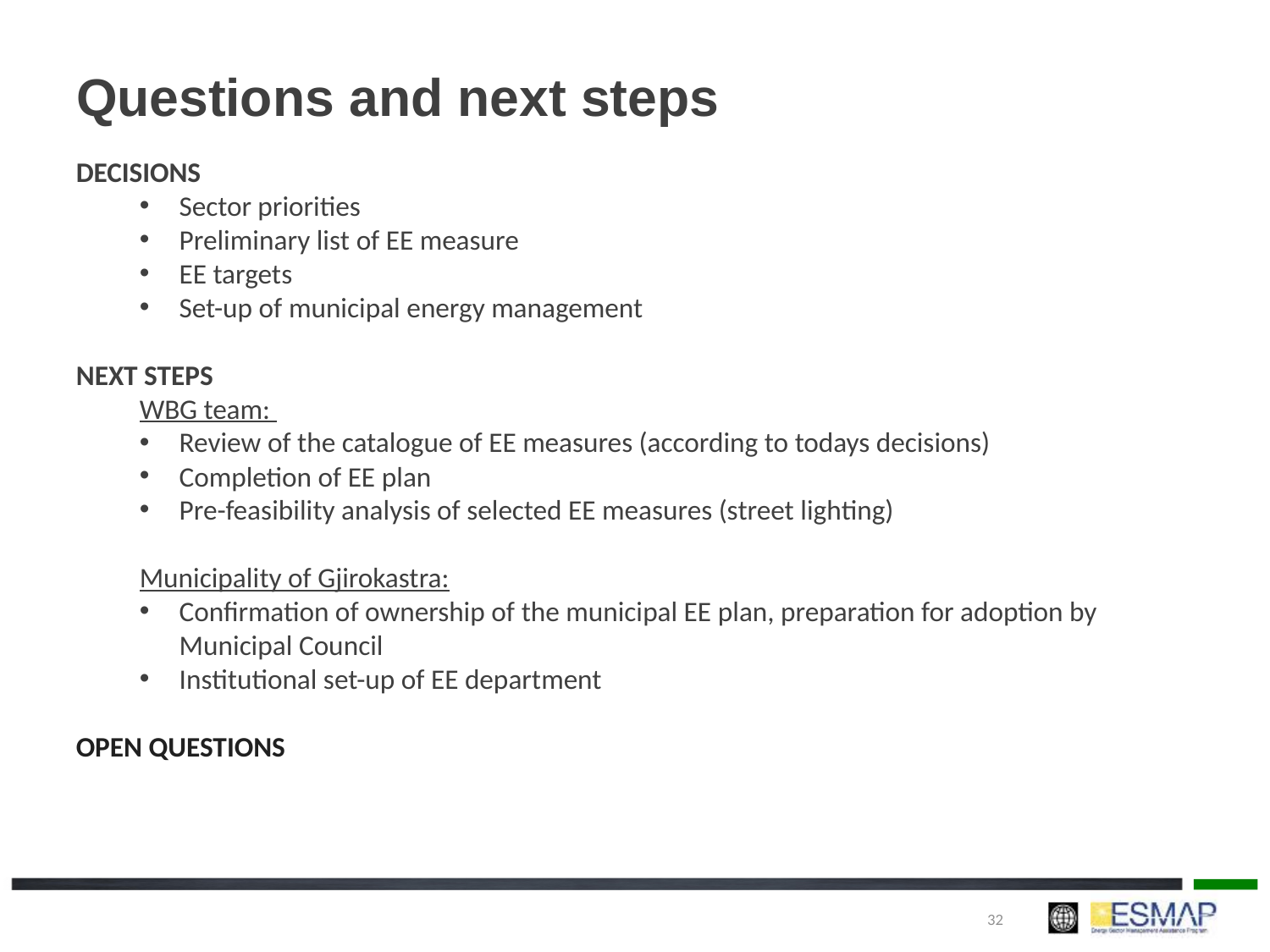

# Questions and next steps
DECISIONS
Sector priorities
Preliminary list of EE measure
EE targets
Set-up of municipal energy management

NEXT STEPS
WBG team:
Review of the catalogue of EE measures (according to todays decisions)
Completion of EE plan
Pre-feasibility analysis of selected EE measures (street lighting)

Municipality of Gjirokastra:
Confirmation of ownership of the municipal EE plan, preparation for adoption by Municipal Council
Institutional set-up of EE department

OPEN QUESTIONS
32